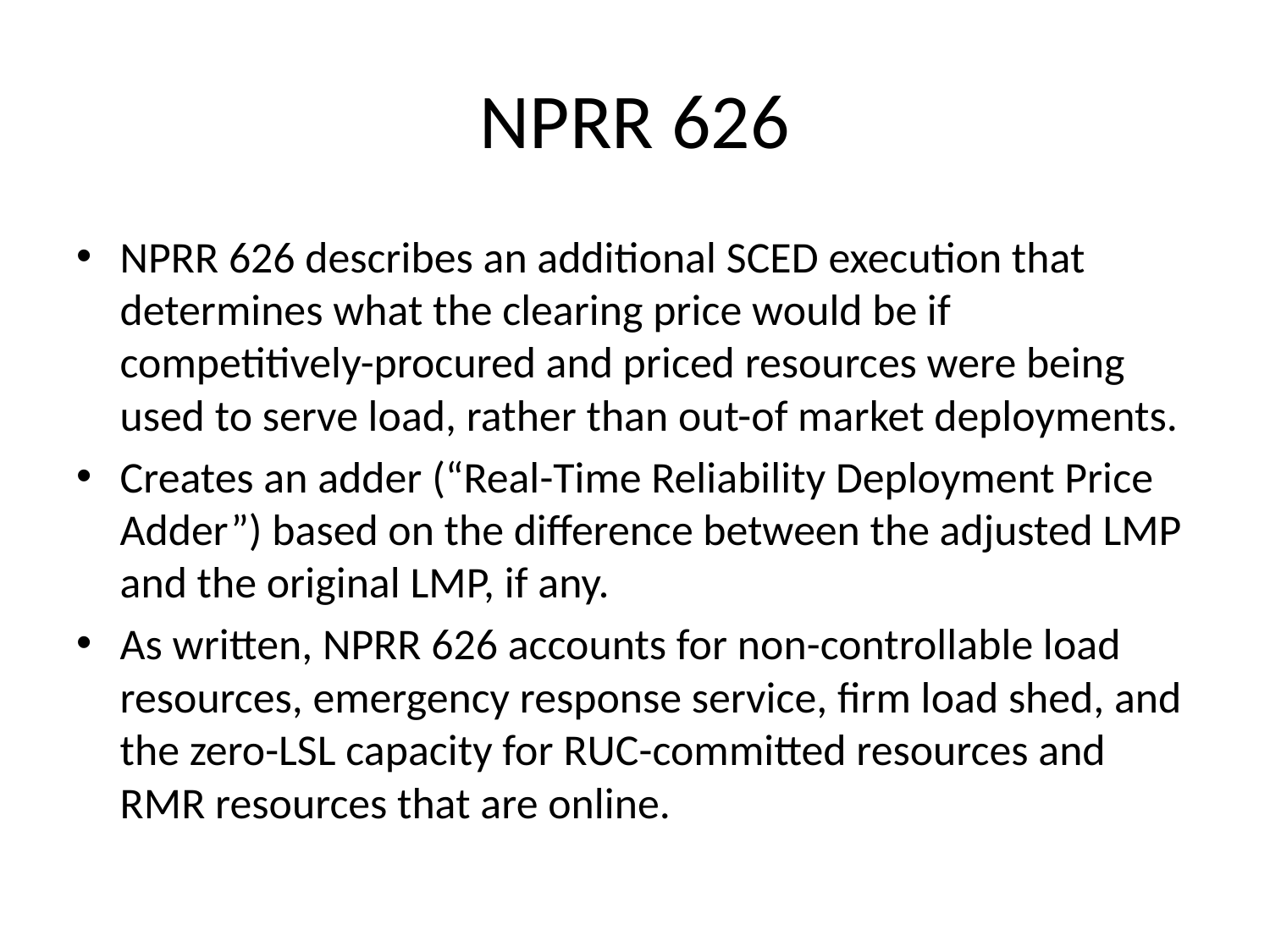

# NPRR 626
NPRR 626 describes an additional SCED execution that determines what the clearing price would be if competitively-procured and priced resources were being used to serve load, rather than out-of market deployments.
Creates an adder (“Real-Time Reliability Deployment Price Adder”) based on the difference between the adjusted LMP and the original LMP, if any.
As written, NPRR 626 accounts for non-controllable load resources, emergency response service, firm load shed, and the zero-LSL capacity for RUC-committed resources and RMR resources that are online.